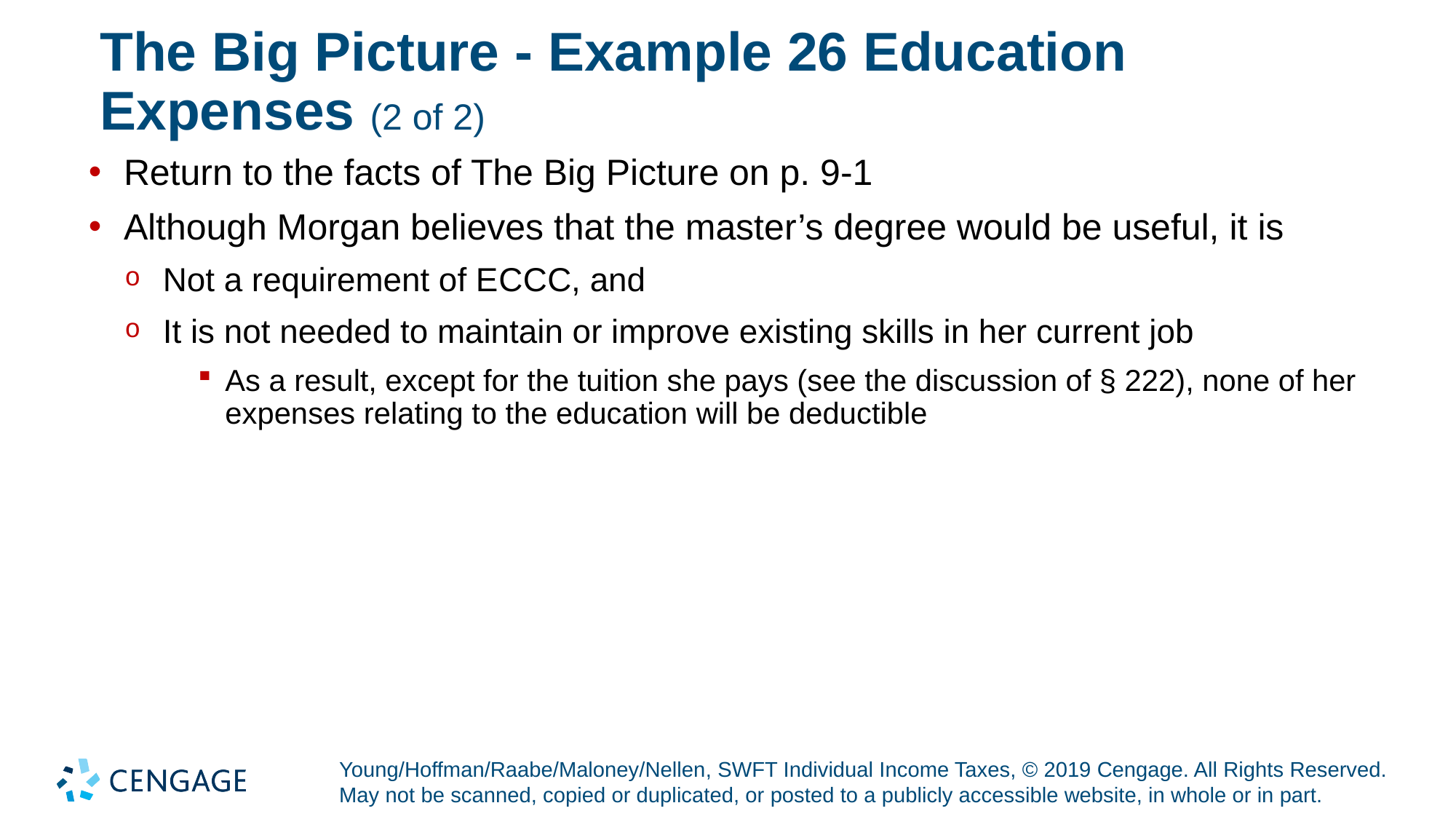

# The Big Picture - Example 26 Education Expenses (2 of 2)
Return to the facts of The Big Picture on p. 9-1
Although Morgan believes that the master’s degree would be useful, it is
Not a requirement of E C C C, and
It is not needed to maintain or improve existing skills in her current job
As a result, except for the tuition she pays (see the discussion of § 222), none of her expenses relating to the education will be deductible